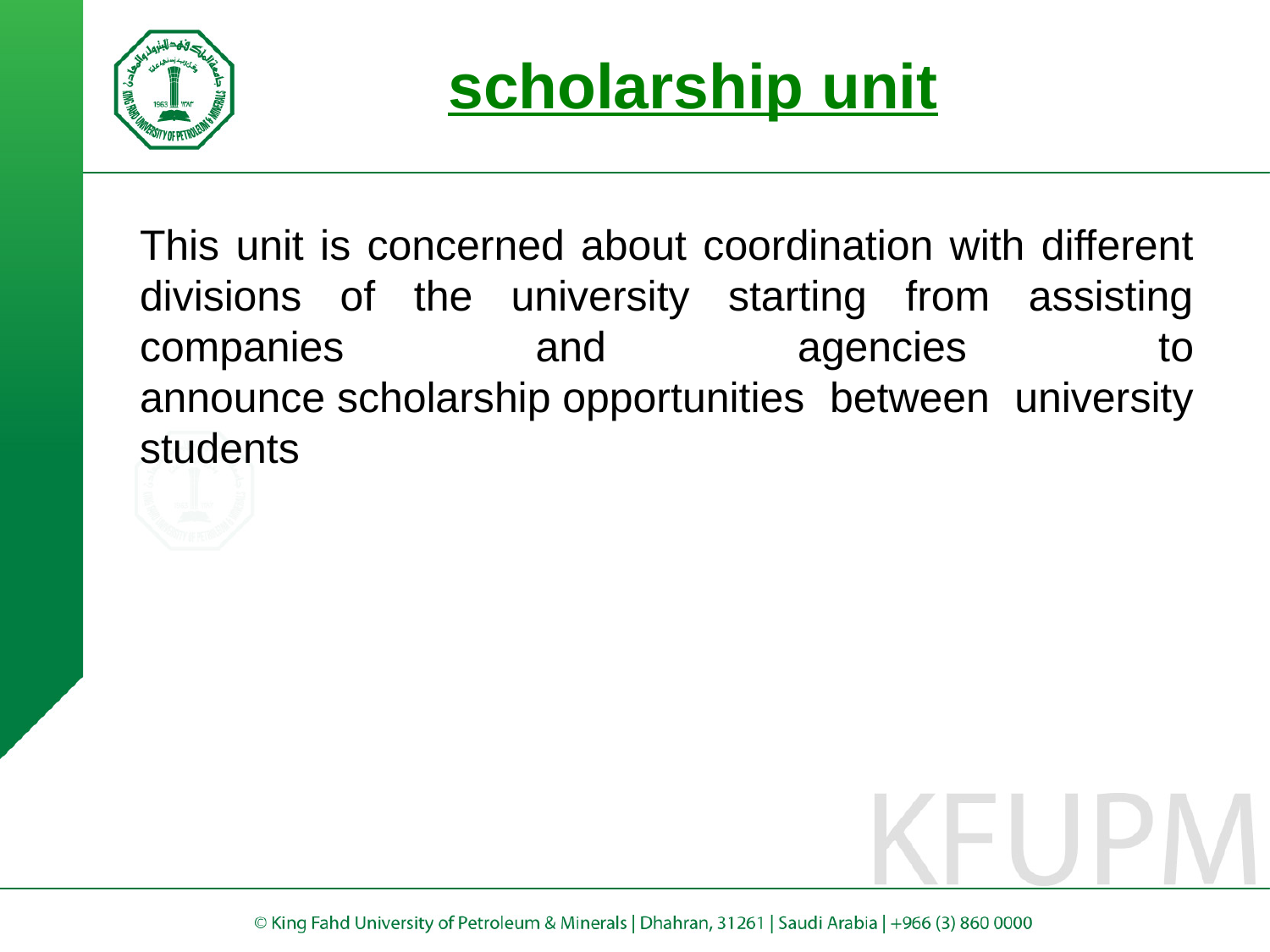

# scholarship unit
This unit is concerned about coordination with different divisions of the university starting from assisting companies and agencies to announce scholarship opportunities between university students